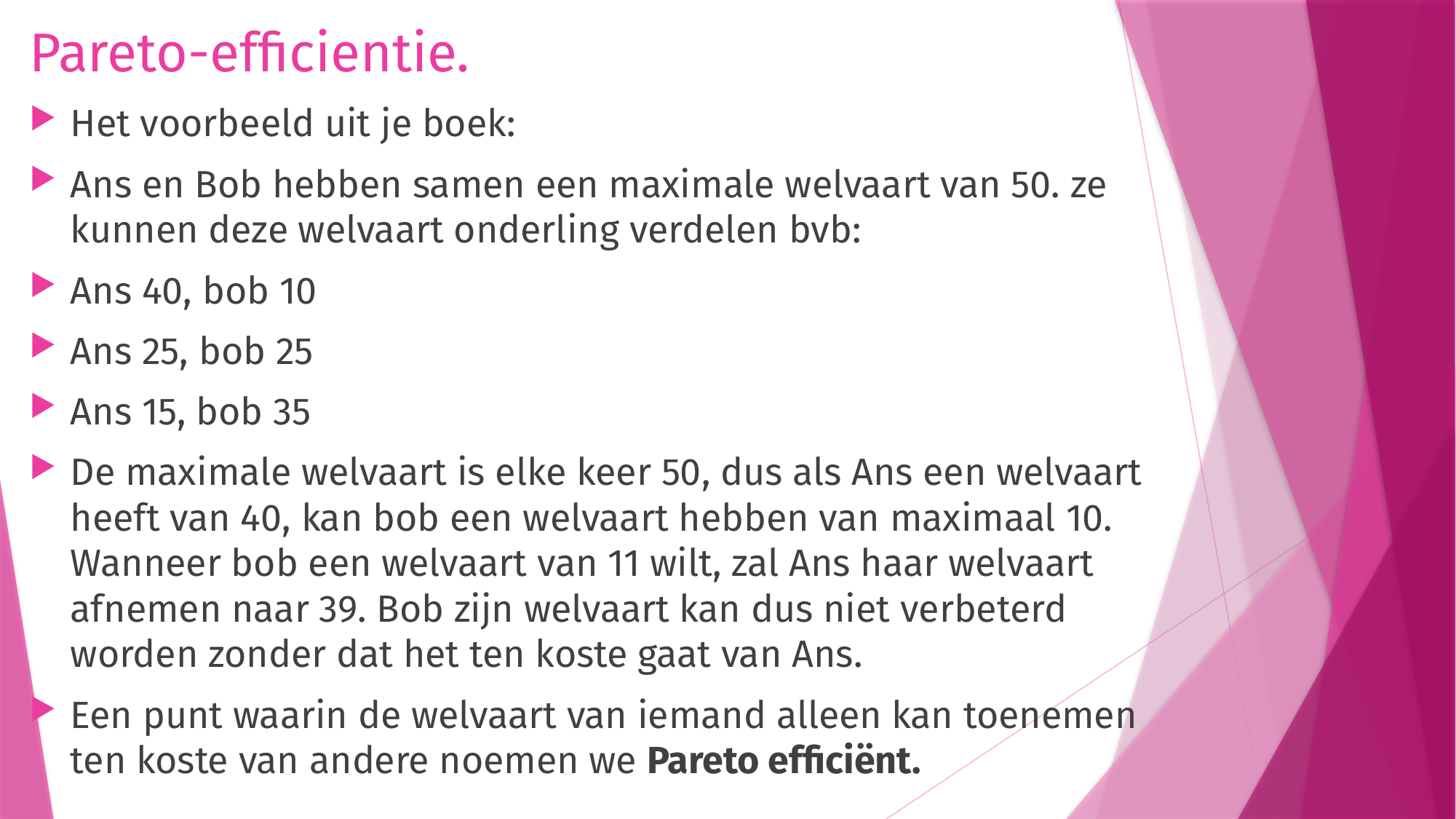

# Pareto-efficientie.
Het voorbeeld uit je boek:
Ans en Bob hebben samen een maximale welvaart van 50. ze kunnen deze welvaart onderling verdelen bvb:
Ans 40, bob 10
Ans 25, bob 25
Ans 15, bob 35
De maximale welvaart is elke keer 50, dus als Ans een welvaart heeft van 40, kan bob een welvaart hebben van maximaal 10. Wanneer bob een welvaart van 11 wilt, zal Ans haar welvaart afnemen naar 39. Bob zijn welvaart kan dus niet verbeterd worden zonder dat het ten koste gaat van Ans.
Een punt waarin de welvaart van iemand alleen kan toenemen ten koste van andere noemen we Pareto efficiënt.